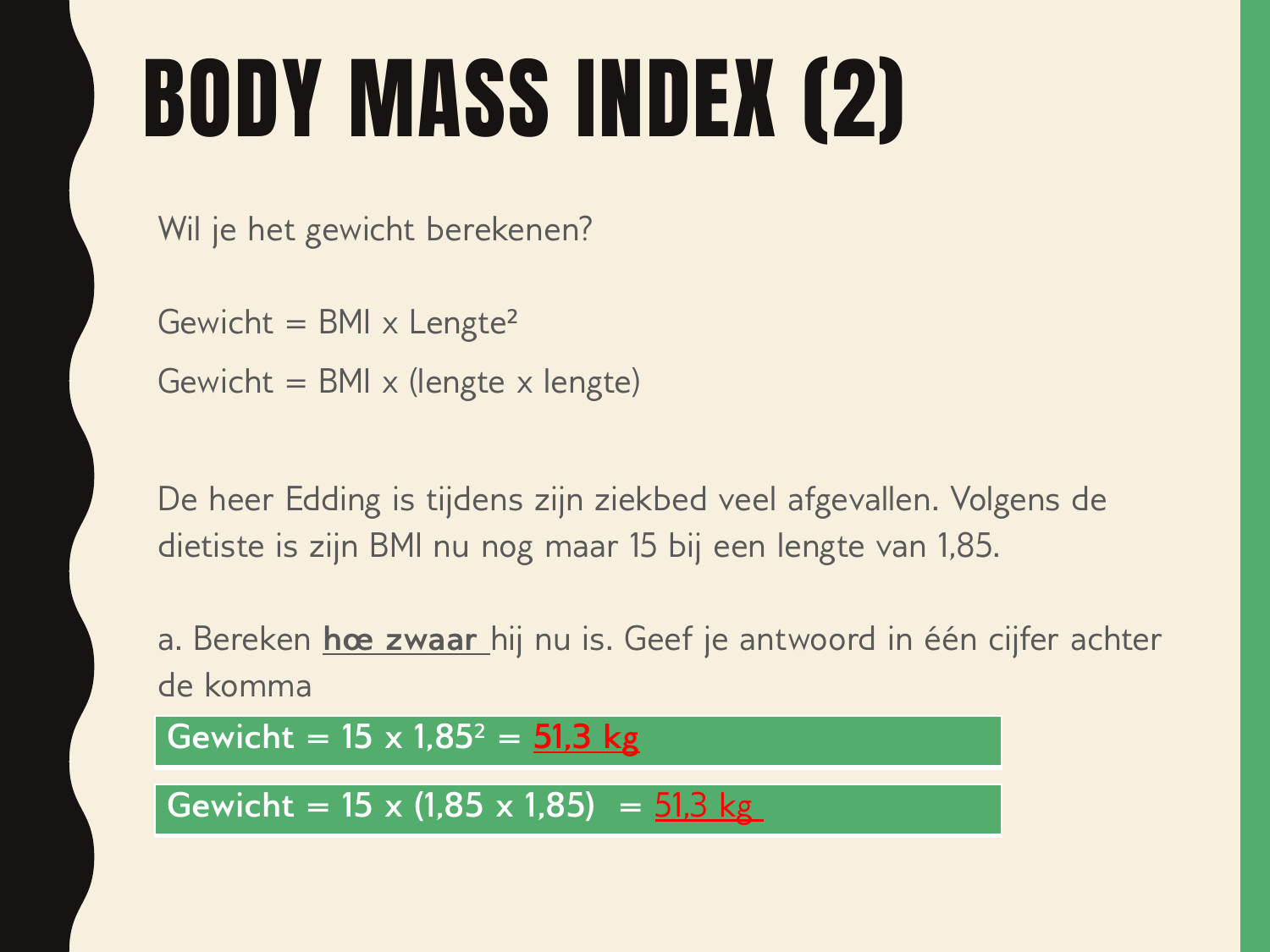

# Body Mass Index (2)
Wil je het gewicht berekenen?
Gewicht = BMI x Lengte2
Gewicht = BMI x (lengte x lengte)

De heer Edding is tijdens zijn ziekbed veel afgevallen. Volgens de dietiste is zijn BMI nu nog maar 15 bij een lengte van 1,85.
a. Bereken hoe zwaar hij nu is. Geef je antwoord in één cijfer achter de komma

| Gewicht = 15 x 1,852 = 51,3 kg |
| --- |
| Gewicht = 15 x (1,85 x 1,85) = 51,3 kg |
| --- |